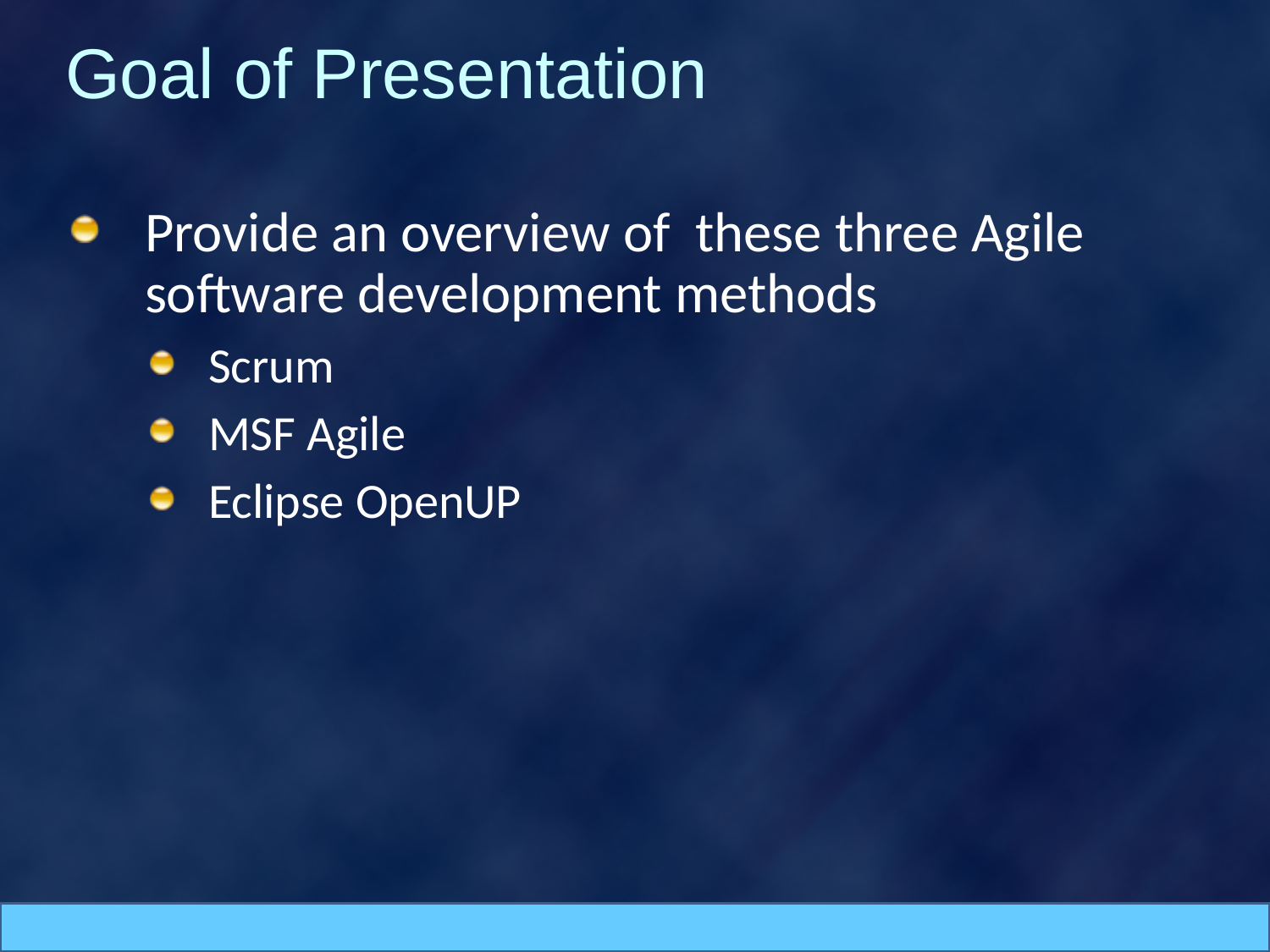

# Goal of Presentation
Provide an overview of  these three Agile software development methods
Scrum
MSF Agile
Eclipse OpenUP